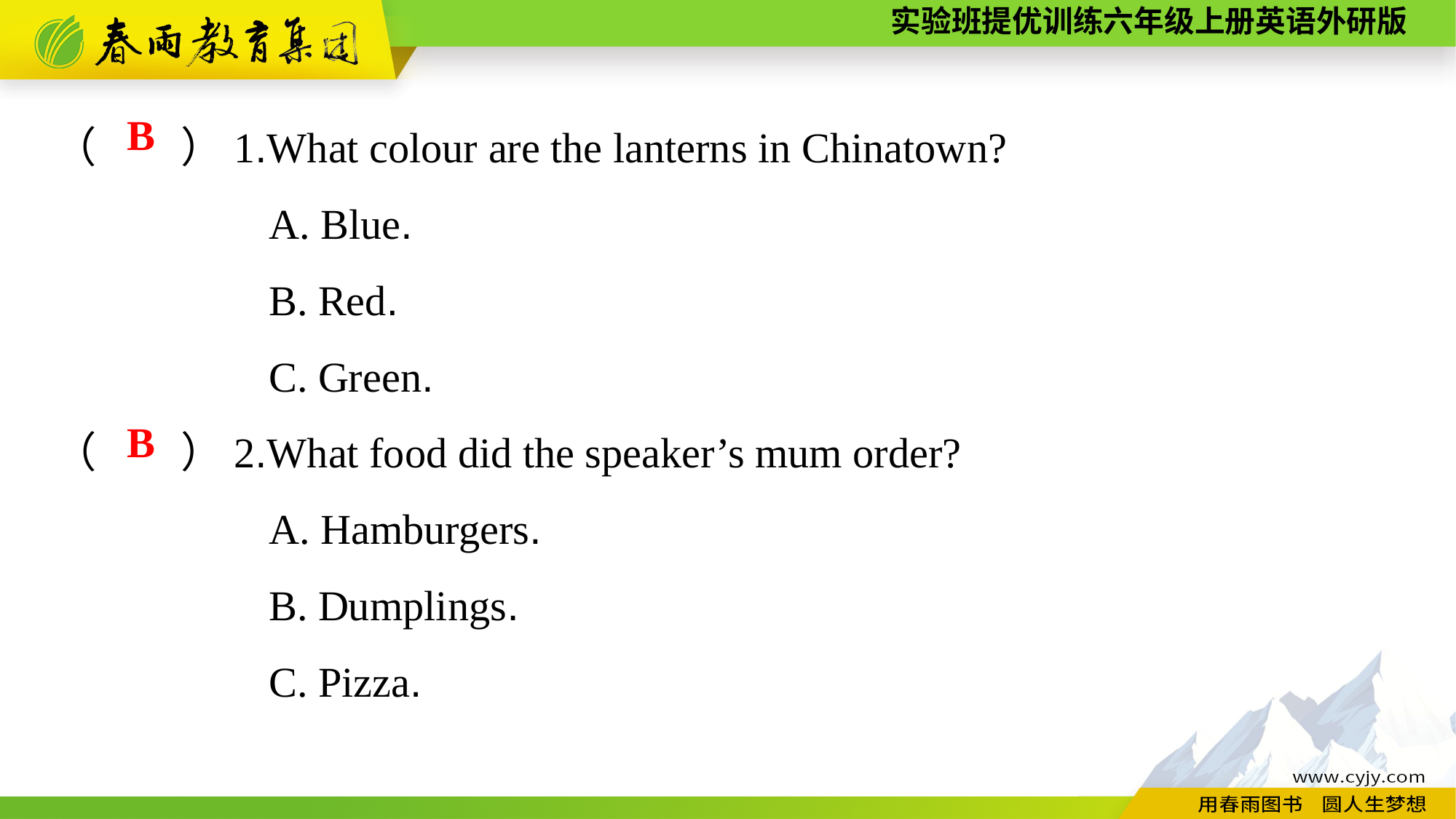

（　　）1.What colour are the lanterns in Chinatown?
A. Blue.
B. Red.
C. Green.
（　　）2.What food did the speaker’s mum order?
A. Hamburgers.
B. Dumplings.
C. Pizza.
B
B